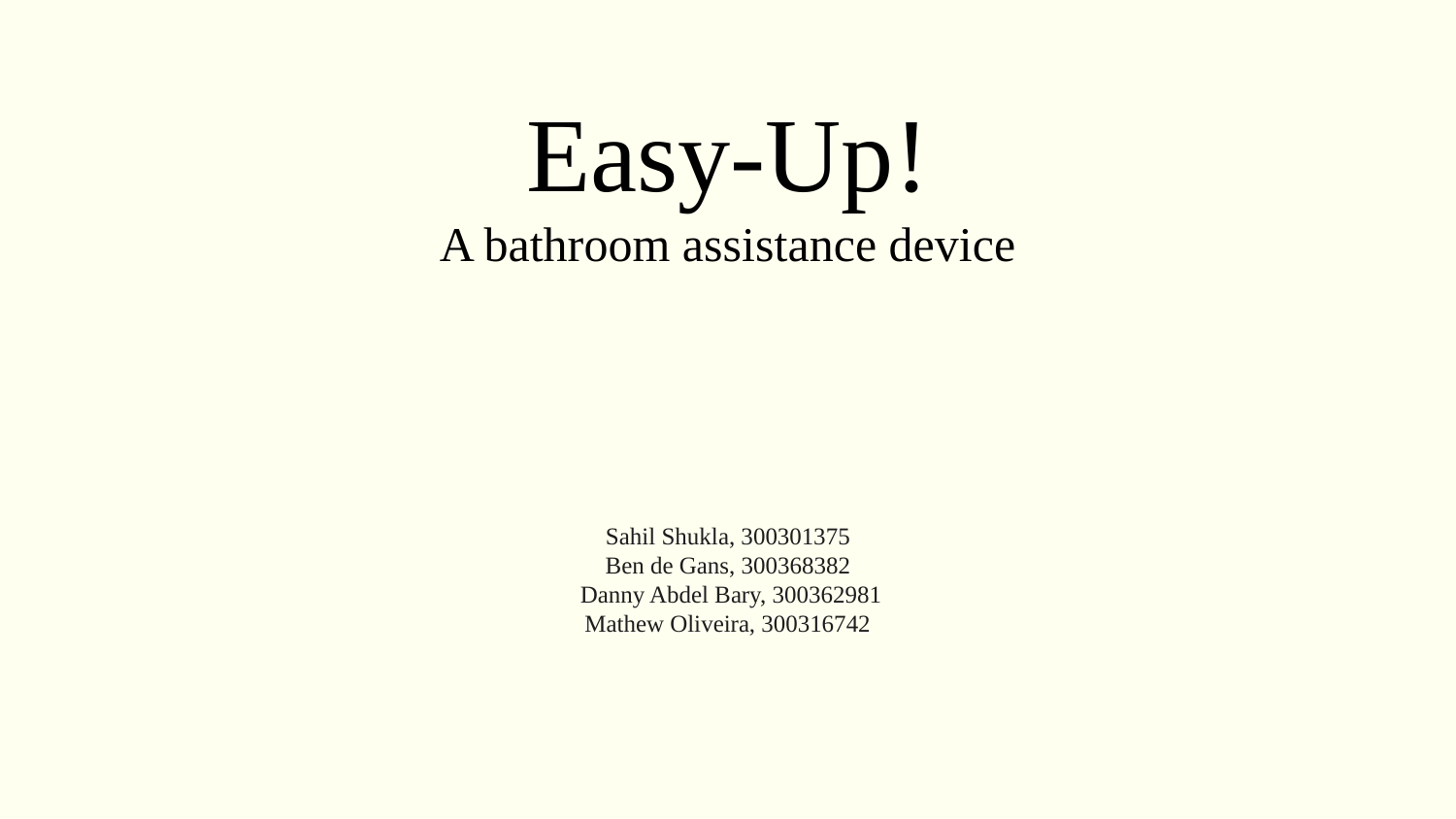

Easy-Up!
A bathroom assistance device
Sahil Shukla, 300301375
Ben de Gans, 300368382
 Danny Abdel Bary, 300362981
Mathew Oliveira, 300316742